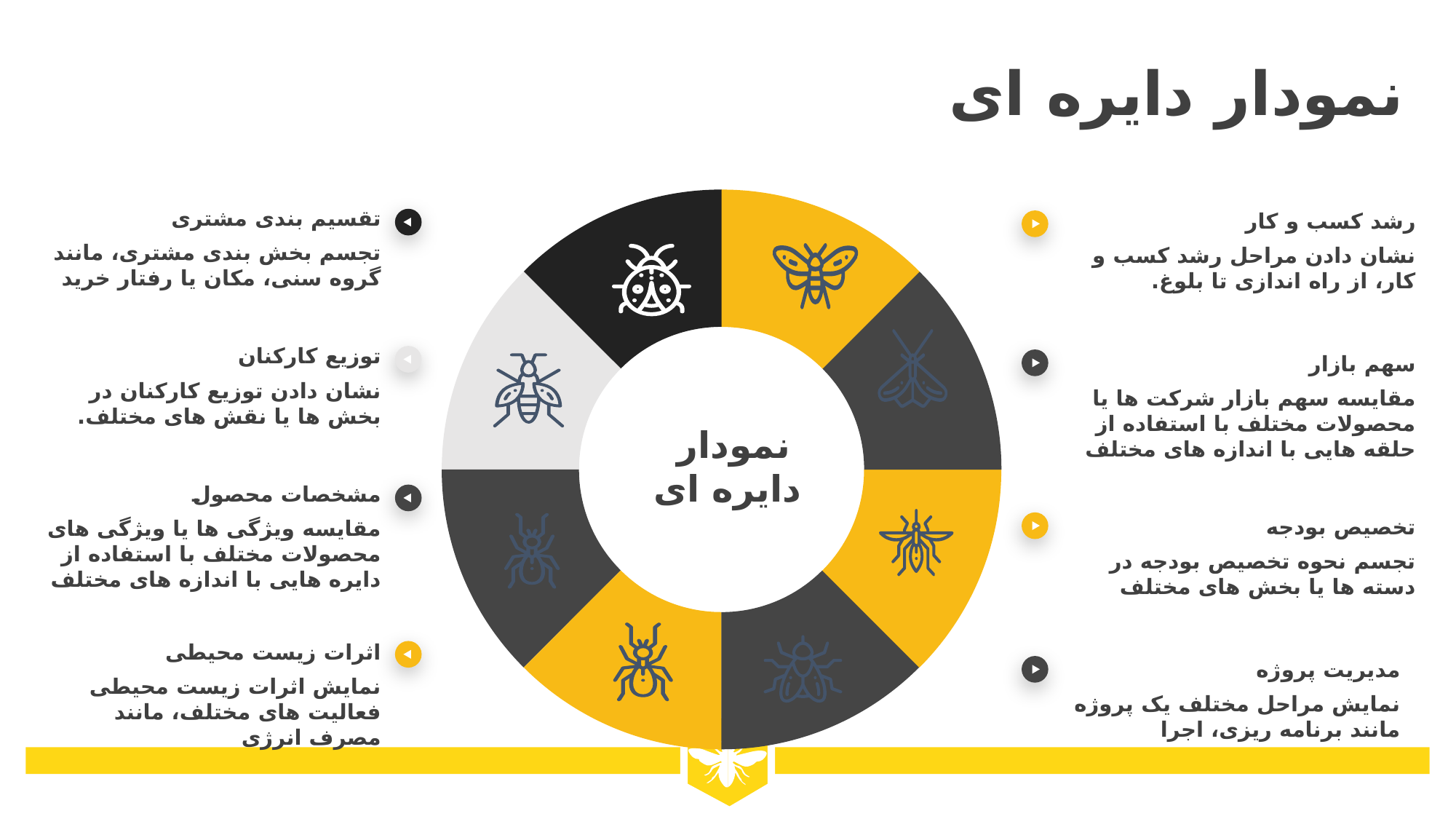

نمودار دایره ای

تقسیم بندی مشتری
تجسم بخش بندی مشتری، مانند گروه سنی، مکان یا رفتار خرید
رشد کسب و کار
نشان دادن مراحل رشد کسب و کار، از راه اندازی تا بلوغ.

توزیع کارکنان
نشان دادن توزیع کارکنان در بخش ها یا نقش های مختلف.

سهم بازار
مقایسه سهم بازار شرکت ها یا محصولات مختلف با استفاده از حلقه هایی با اندازه های مختلف

نمودار
دایره ای

مشخصات محصول
مقایسه ویژگی ها یا ویژگی های محصولات مختلف با استفاده از دایره هایی با اندازه های مختلف

تخصیص بودجه
تجسم نحوه تخصیص بودجه در دسته ها یا بخش های مختلف

اثرات زیست محیطی
نمایش اثرات زیست محیطی فعالیت های مختلف، مانند مصرف انرژی

مدیریت پروژه
نمایش مراحل مختلف یک پروژه مانند برنامه ریزی، اجرا